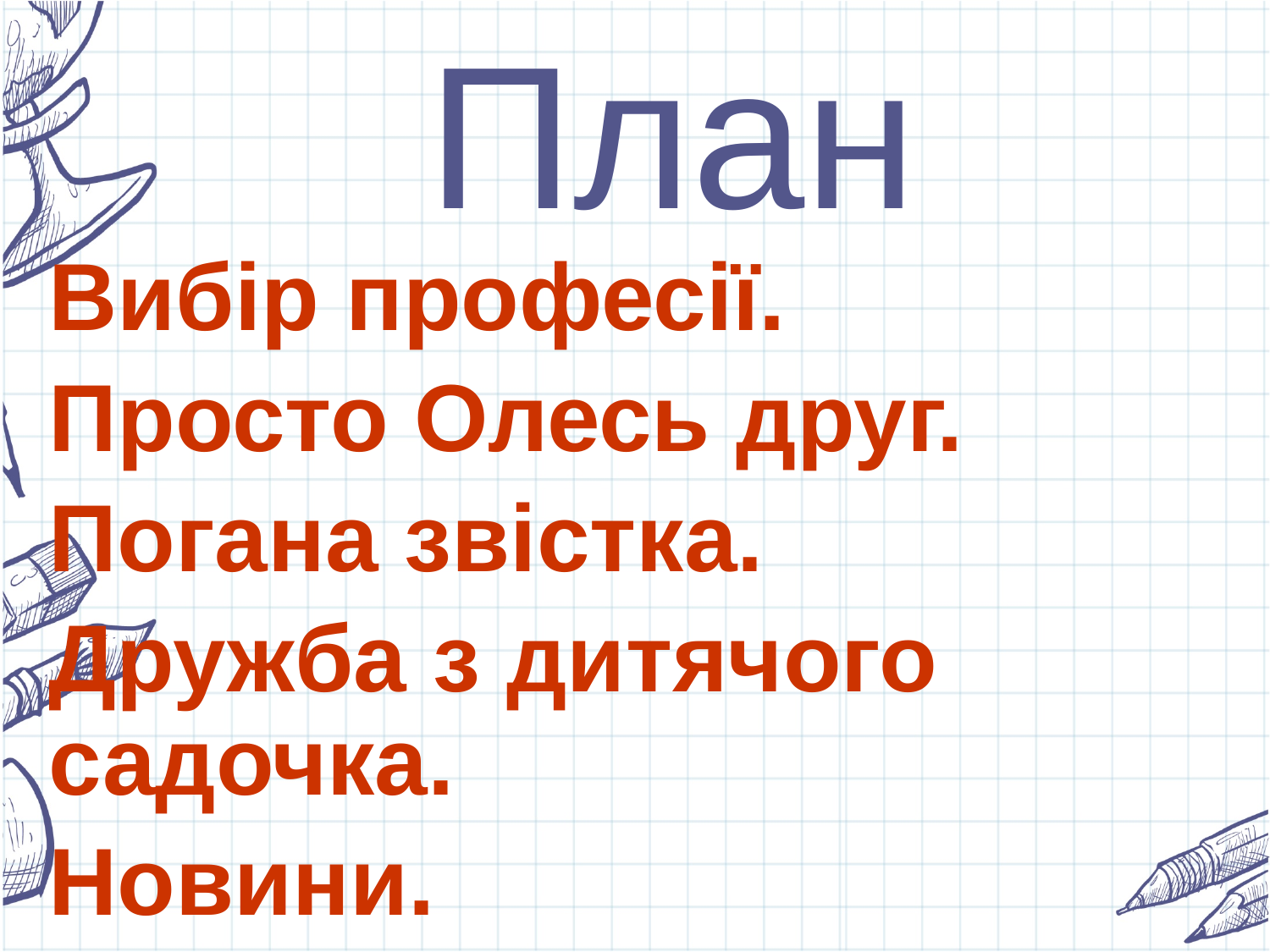

# План
Вибір професії.
Просто Олесь друг.
Погана звістка.
Дружба з дитячого садочка.
Новини.